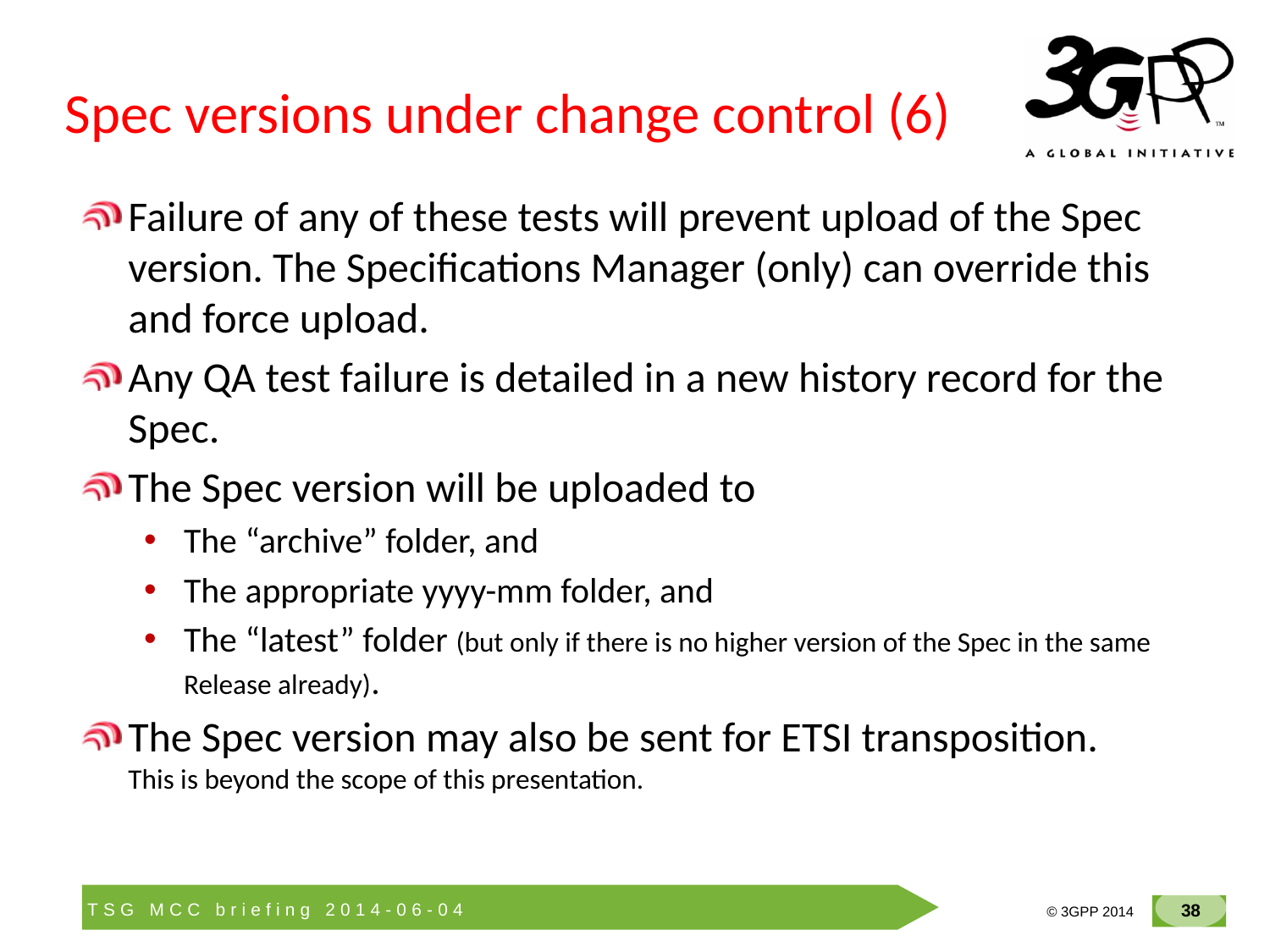

# Spec versions under change control (6)
Failure of any of these tests will prevent upload of the Spec version. The Specifications Manager (only) can override this and force upload.
Any QA test failure is detailed in a new history record for the Spec.
The Spec version will be uploaded to
The “archive” folder, and
The appropriate yyyy-mm folder, and
The “latest” folder (but only if there is no higher version of the Spec in the same Release already).
The Spec version may also be sent for ETSI transposition.
This is beyond the scope of this presentation.